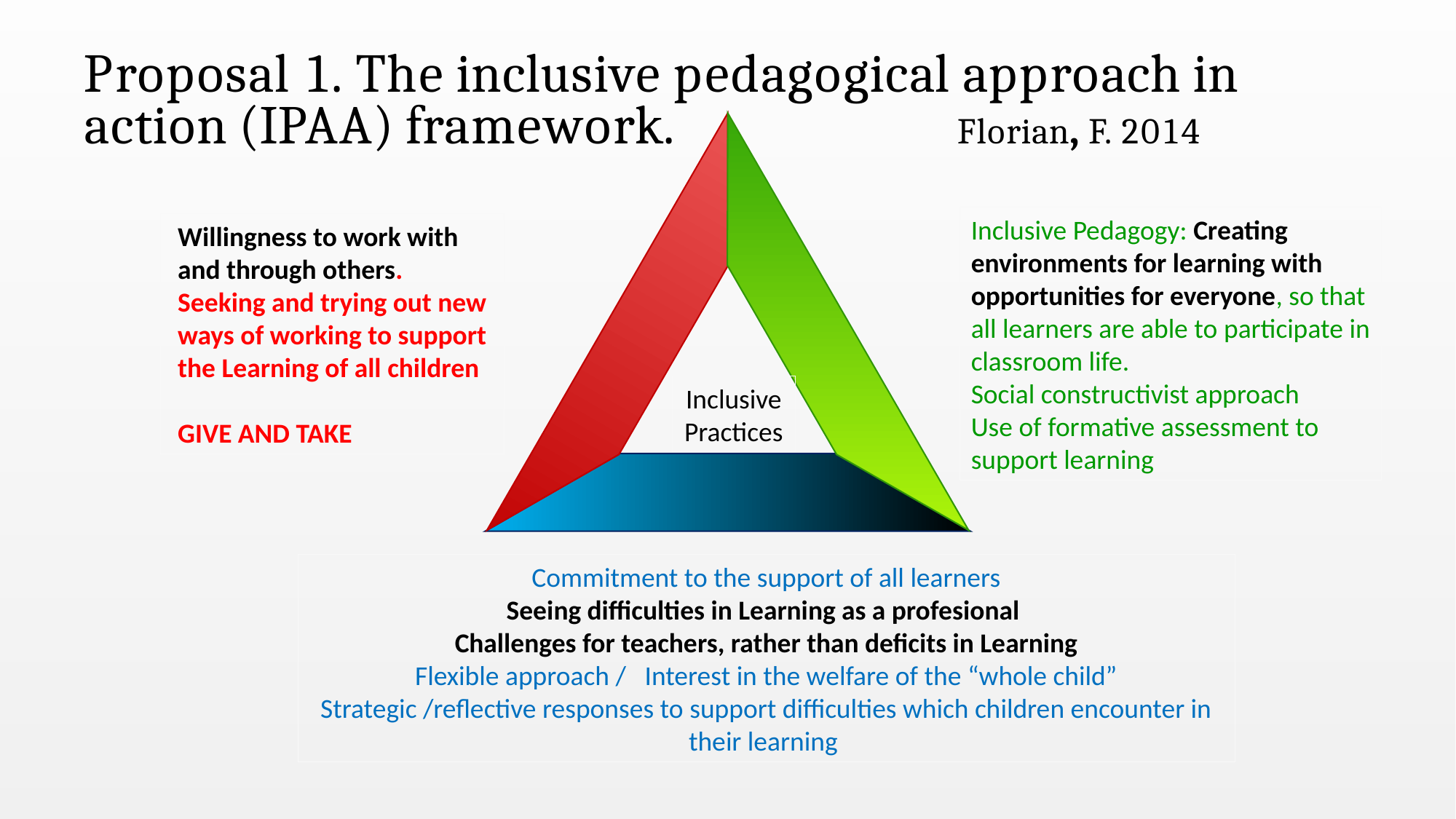

# Proposal 1. The inclusive pedagogical approach in action (IPAA) framework. 			Florian, F. 2014

Inclusive Pedagogy: Creating environments for learning with opportunities for everyone, so that all learners are able to participate in classroom life.
Social constructivist approach
Use of formative assessment to support learning
Willingness to work with and through others.
Seeking and trying out new ways of working to support the Learning of all children

GIVE AND TAKE
Inclusive
Practices
Commitment to the support of all learners
Seeing difficulties in Learning as a profesional
Challenges for teachers, rather than deficits in Learning
Flexible approach /   Interest in the welfare of the “whole child”
Strategic /reflective responses to support difficulties which children encounter in their learning